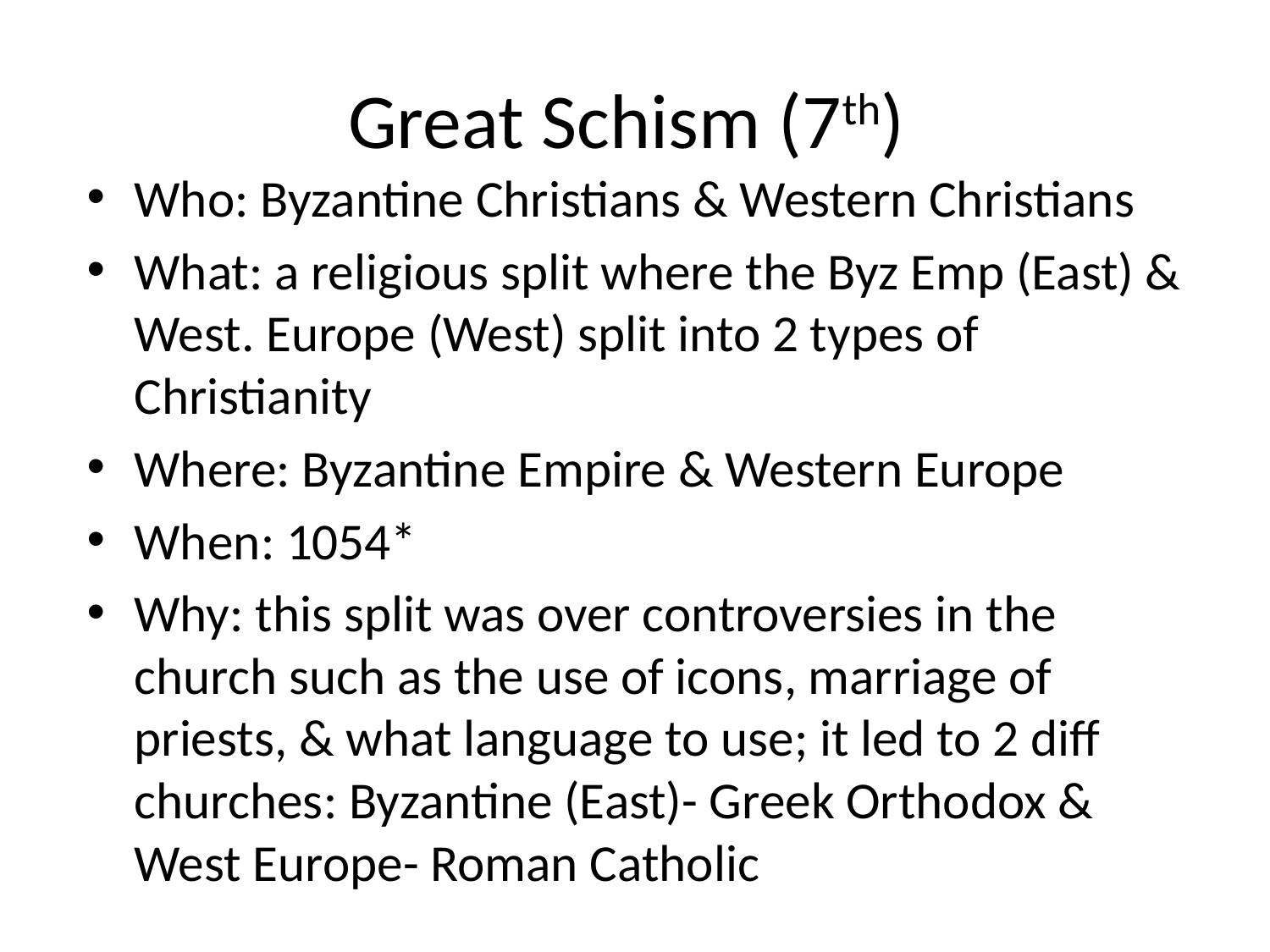

# Great Schism (7th)
Who: Byzantine Christians & Western Christians
What: a religious split where the Byz Emp (East) & West. Europe (West) split into 2 types of Christianity
Where: Byzantine Empire & Western Europe
When: 1054*
Why: this split was over controversies in the church such as the use of icons, marriage of priests, & what language to use; it led to 2 diff churches: Byzantine (East)- Greek Orthodox & West Europe- Roman Catholic